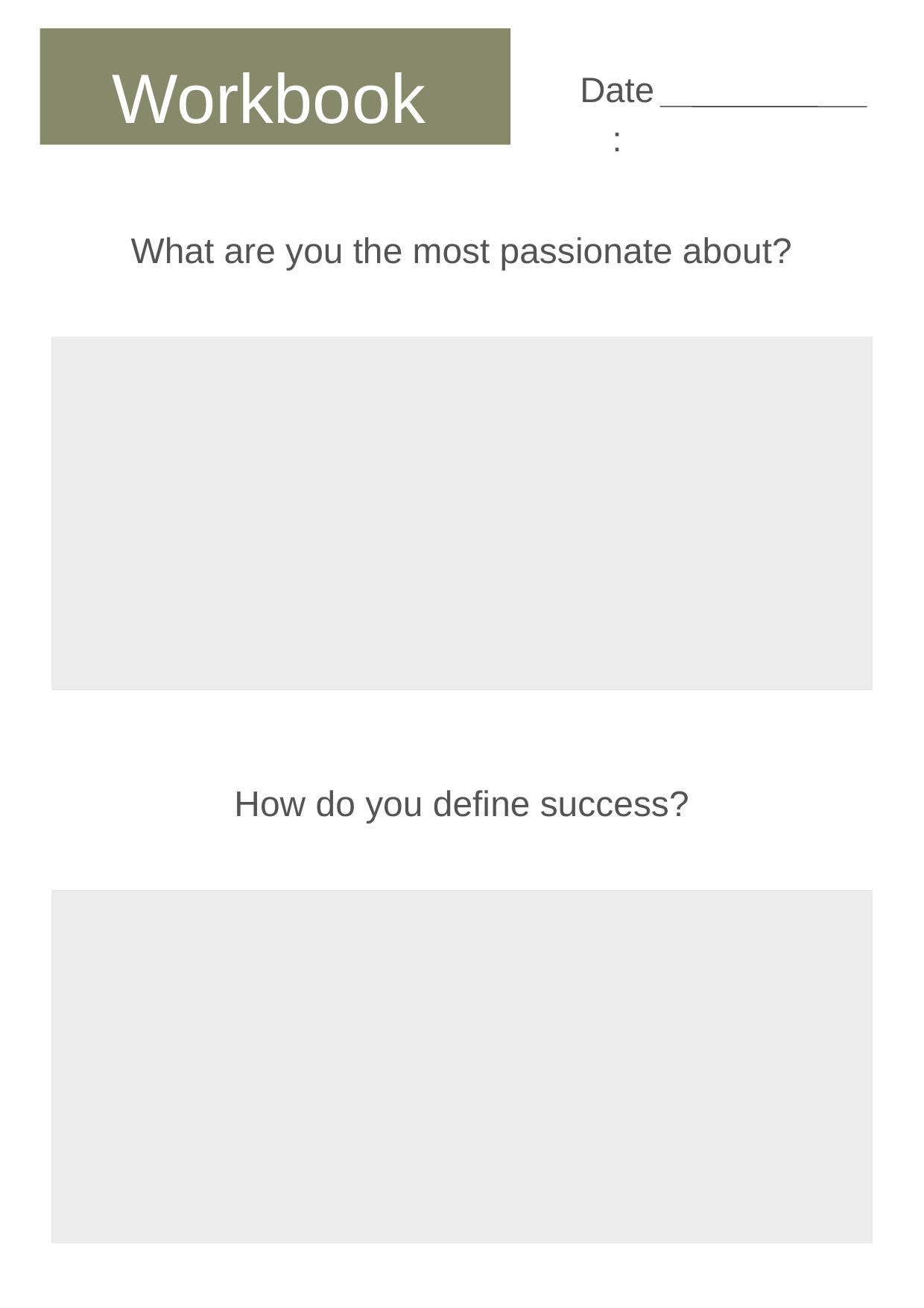

Workbook
Date:

What are you the most passionate about?

How do you define success?